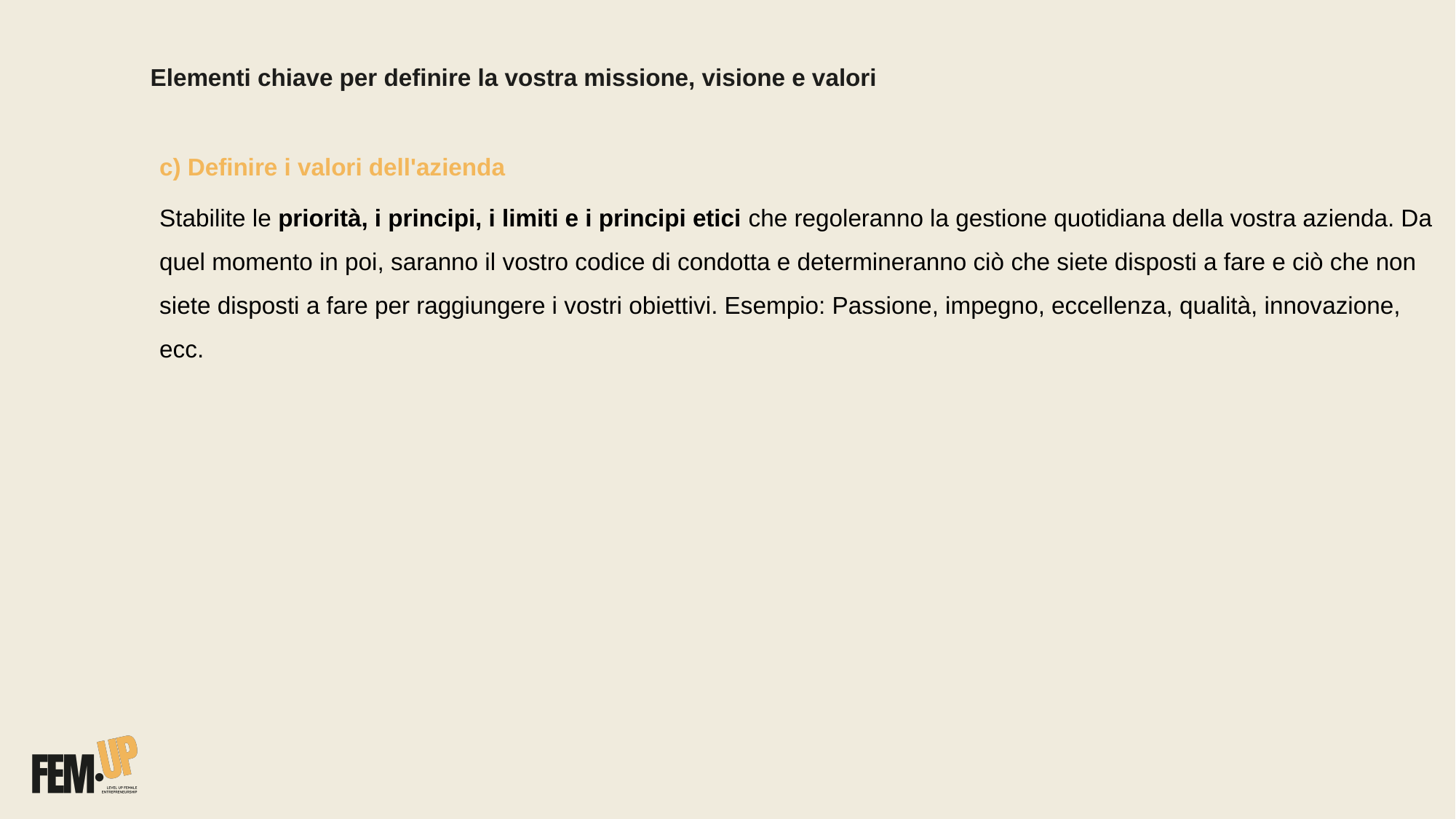

Elementi chiave per definire la vostra missione, visione e valori
c) Definire i valori dell'azienda
Stabilite le priorità, i principi, i limiti e i principi etici che regoleranno la gestione quotidiana della vostra azienda. Da quel momento in poi, saranno il vostro codice di condotta e determineranno ciò che siete disposti a fare e ciò che non siete disposti a fare per raggiungere i vostri obiettivi. Esempio: Passione, impegno, eccellenza, qualità, innovazione, ecc.